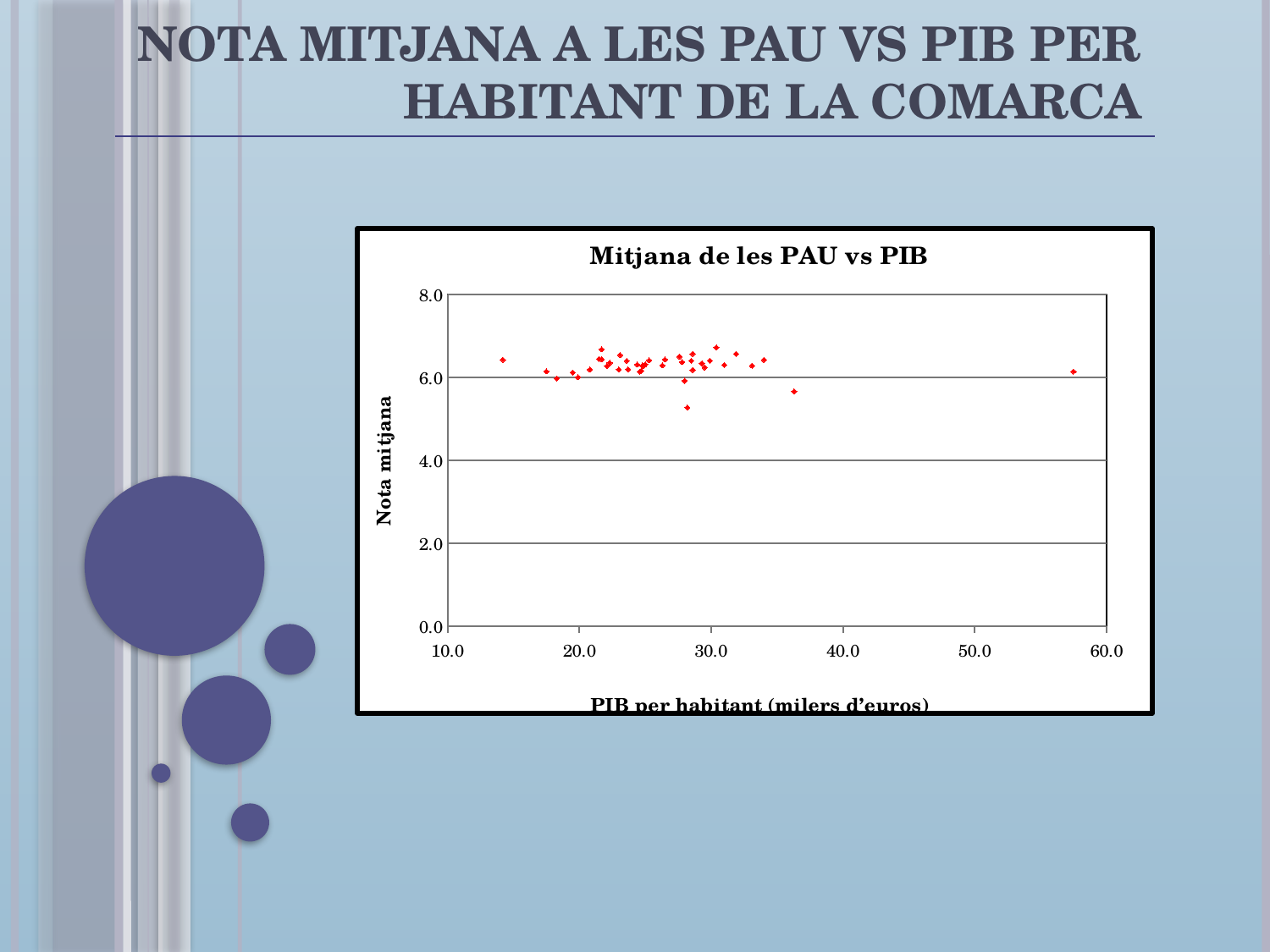

Nota mitjana a les PAU vs PIB per habitant de la comarca

Coeficient de Pearson: -0,0783

### Chart: Mitjana de les PAU vs PIB

| Category |  |
|---|---|